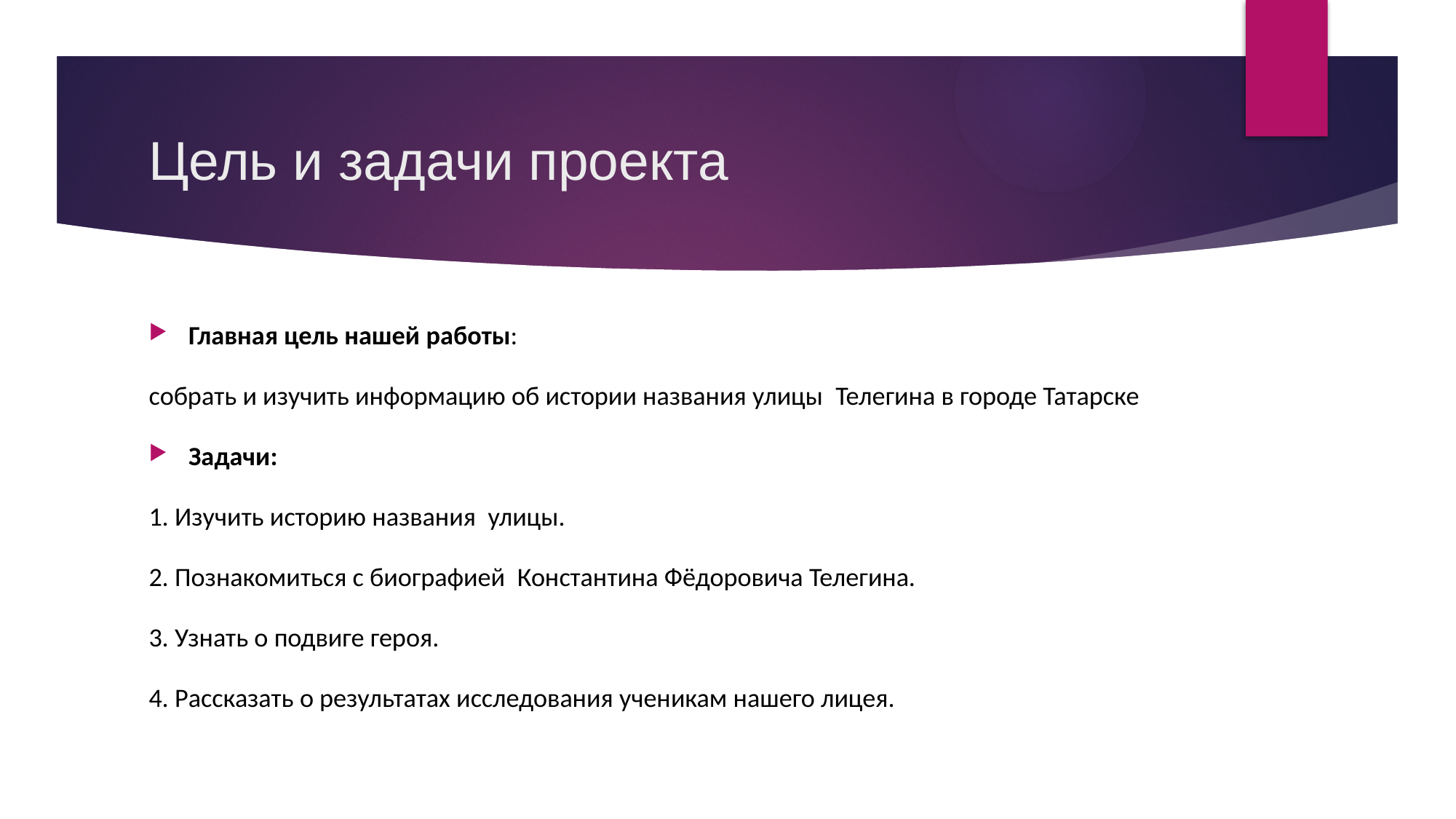

# Цель и задачи проекта
Главная цель нашей работы:
собрать и изучить информацию об истории названия улицы  Телегина в городе Татарске
Задачи:
1. Изучить историю названия  улицы.
2. Познакомиться с биографией  Константина Фёдоровича Телегина.
3. Узнать о подвиге героя.
4. Рассказать о результатах исследования ученикам нашего лицея.